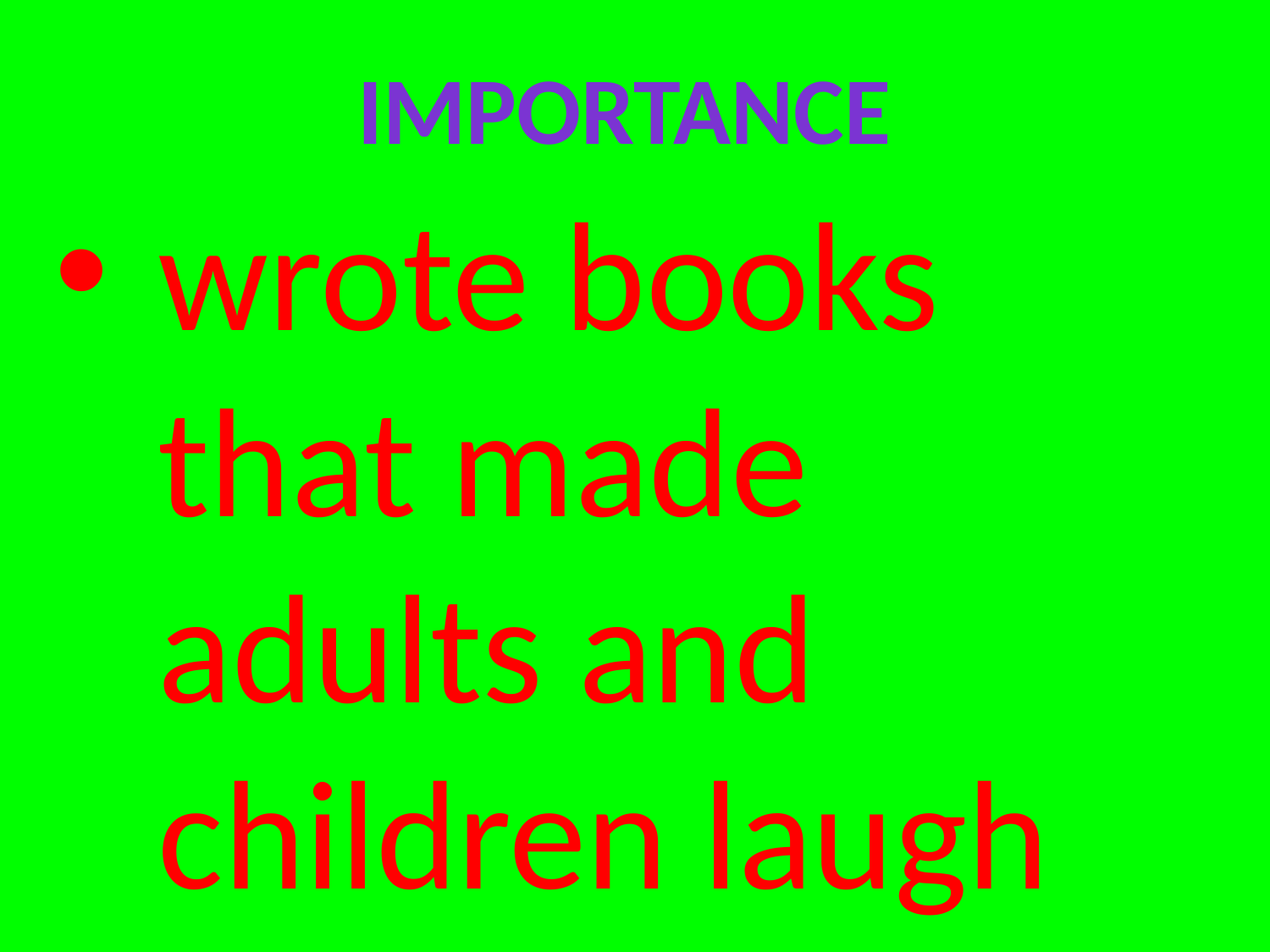

Importance
wrote books that made adults and children laugh